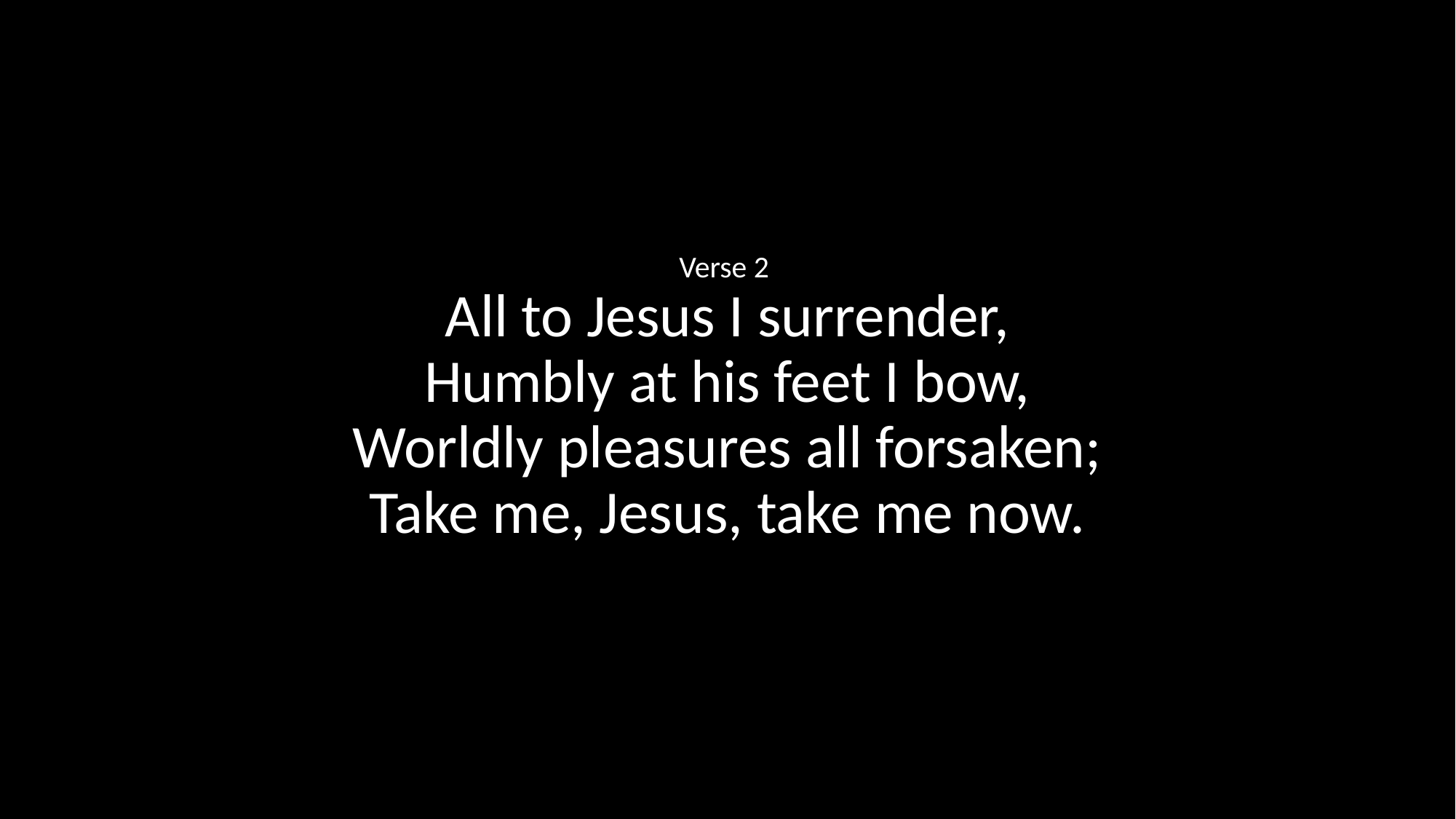

Verse 2
All to Jesus I surrender,
Humbly at his feet I bow,
Worldly pleasures all forsaken;
Take me, Jesus, take me now.